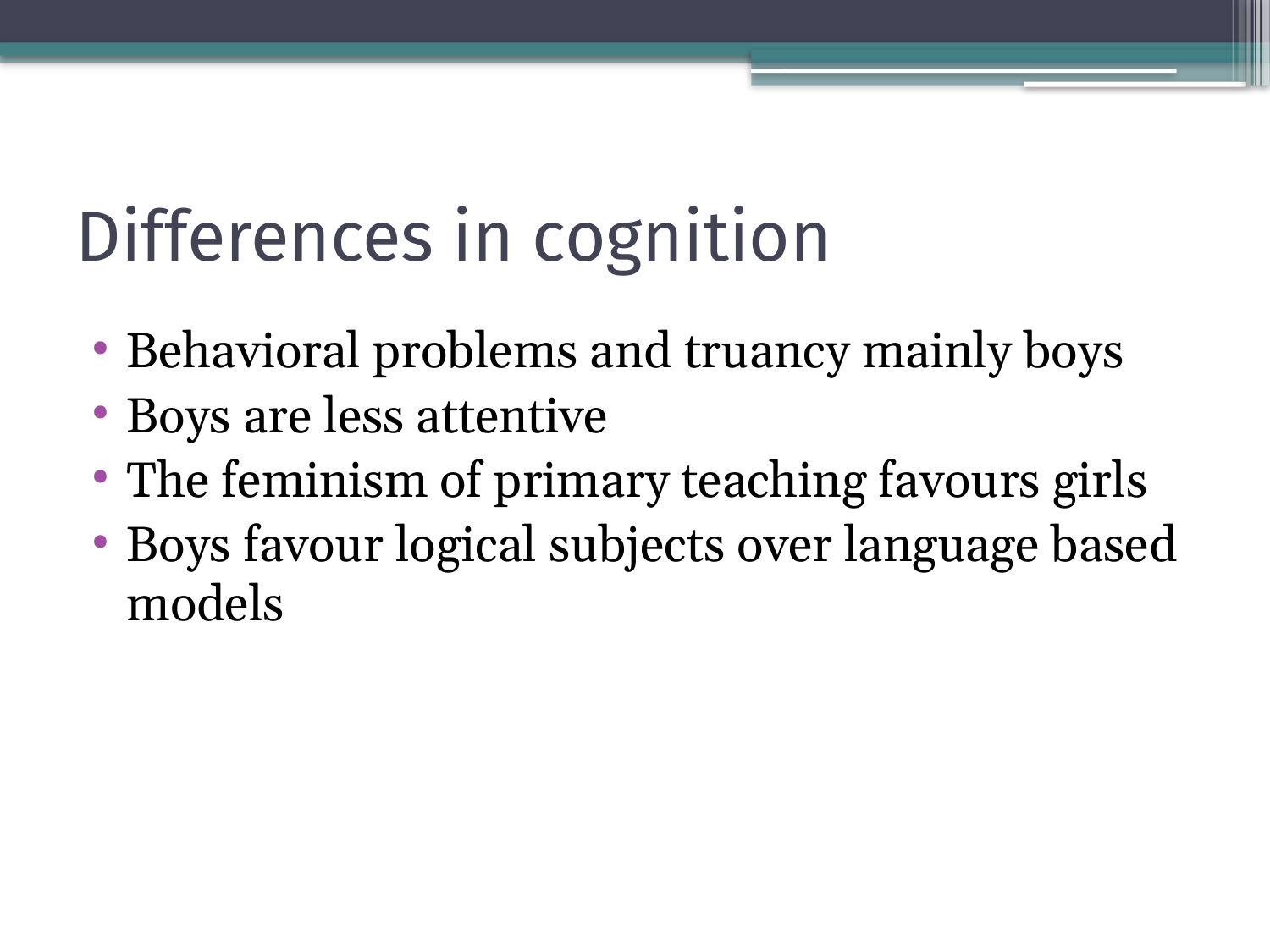

# Differences in cognition
Behavioral problems and truancy mainly boys
Boys are less attentive
The feminism of primary teaching favours girls
Boys favour logical subjects over language based models